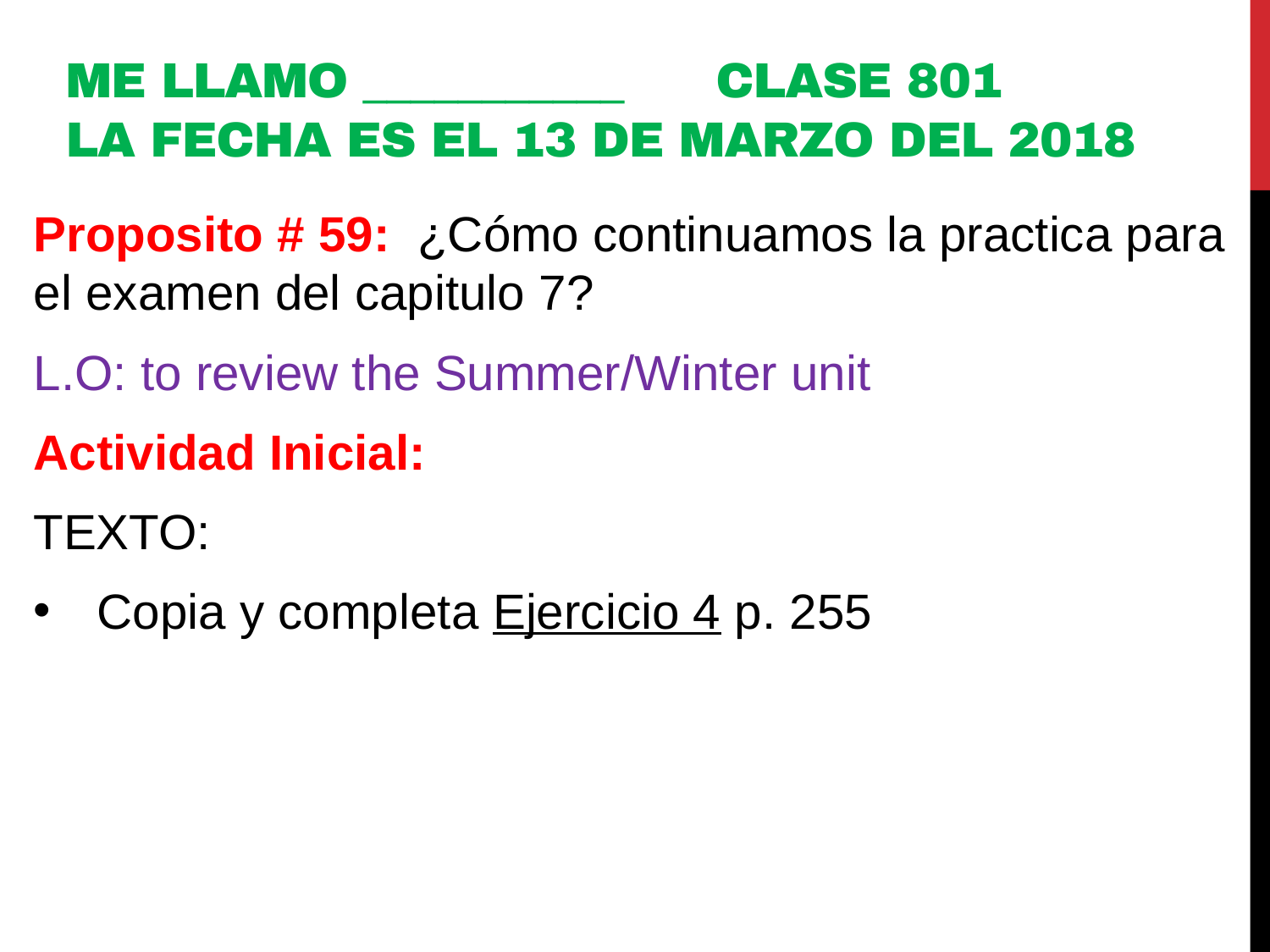

Me llamo ___________	 Clase 801
la fecha es el 13 de MARZo del 2018

Proposito # 59:  ¿Cómo continuamos la practica para el examen del capitulo 7?
L.O: to review the Summer/Winter unit
Actividad Inicial:
TEXTO:
Copia y completa Ejercicio 4 p. 255